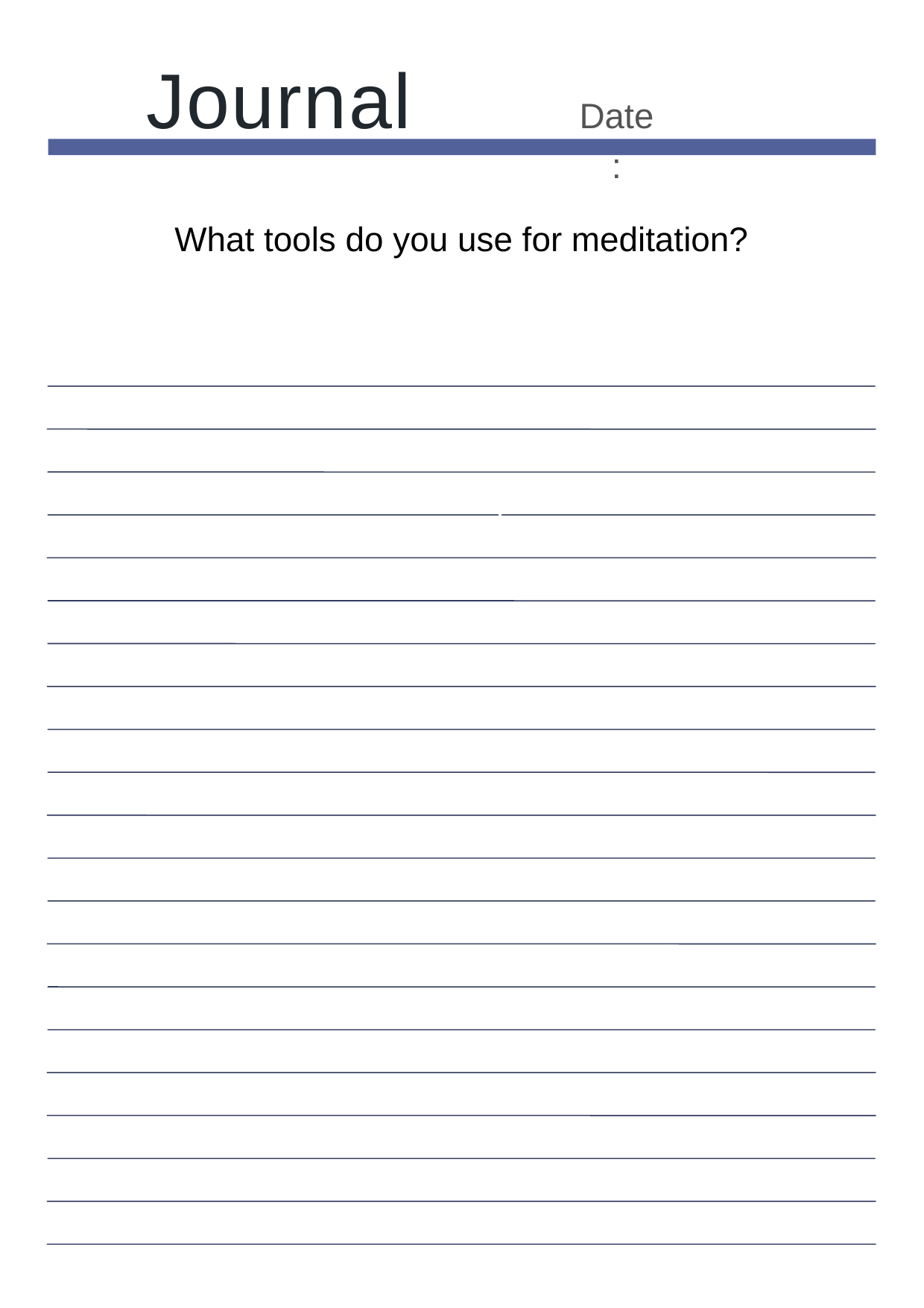

Journal
Date:

What tools do you use for meditation?

Journal Prompt Here